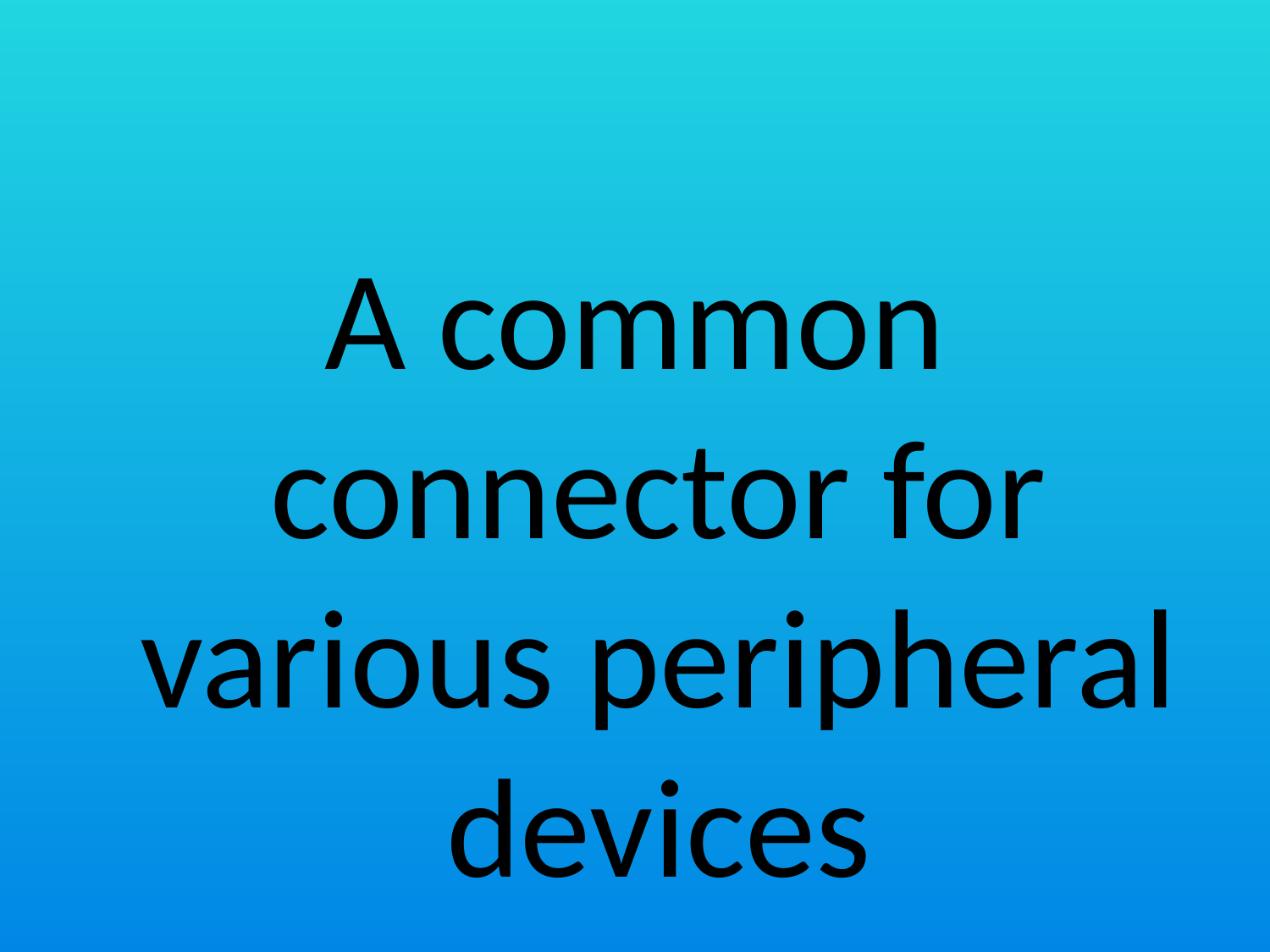

#
A common connector for various peripheral devices